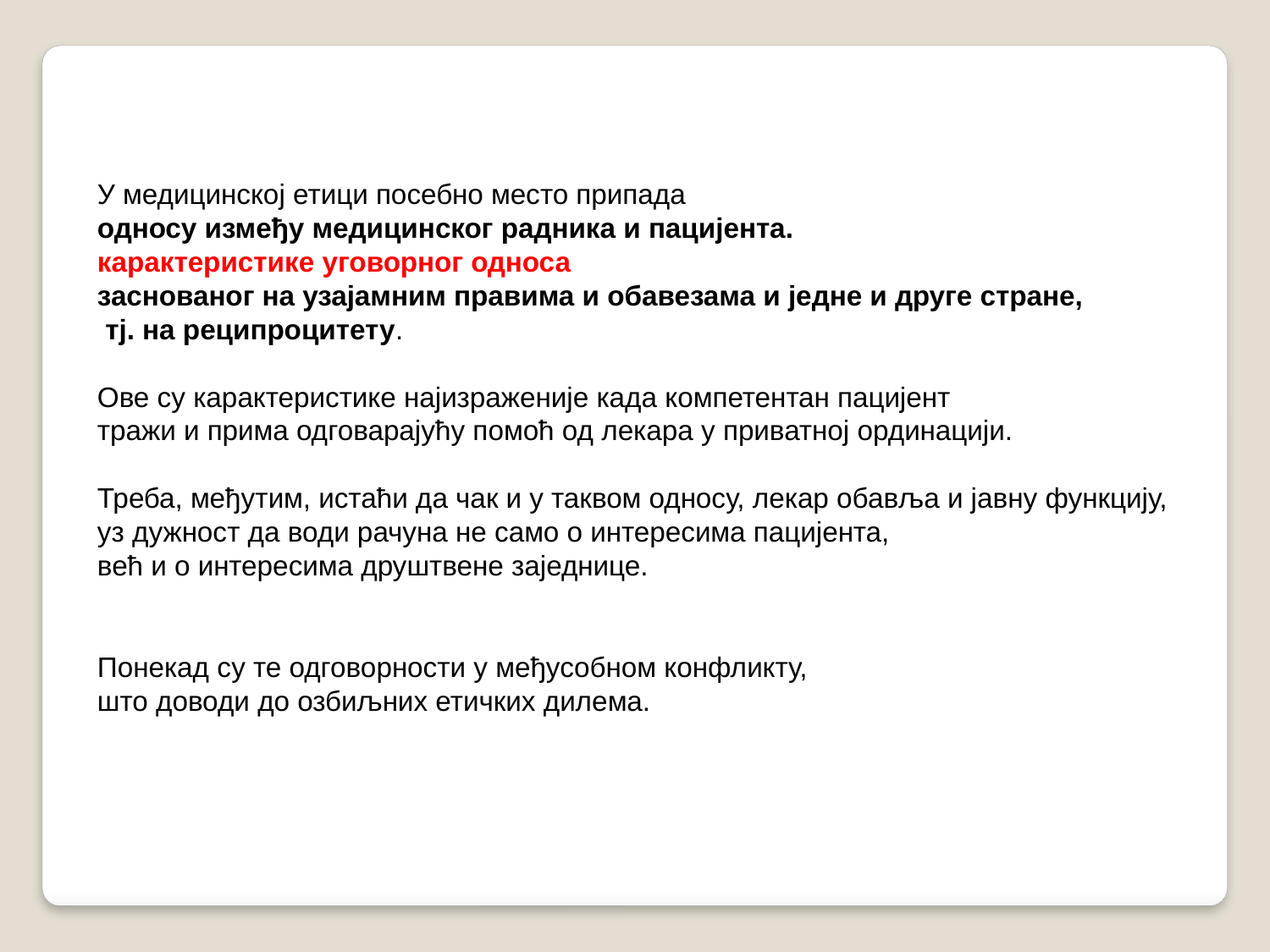

У медицинској етици посебно место припада
односу између медицинског радника и пацијента.
карактеристике уговорног односа
заснованог на узајамним правима и обавезама и једне и друге стране,
 тј. на реципроцитету.

Ове су карактеристике најизраженије када компетентан пацијент
тражи и прима одговарајућу помоћ од лекара у приватној ординацији.

Треба, међутим, истаћи да чак и у таквом односу, лекар обавља и јавну функцију, уз дужност да води рачуна не само о интересима пацијента,
већ и о интересима друштвене заједнице.

Понекад су те одговорности у међусобном конфликту,
што доводи до озбиљних етичких дилема.